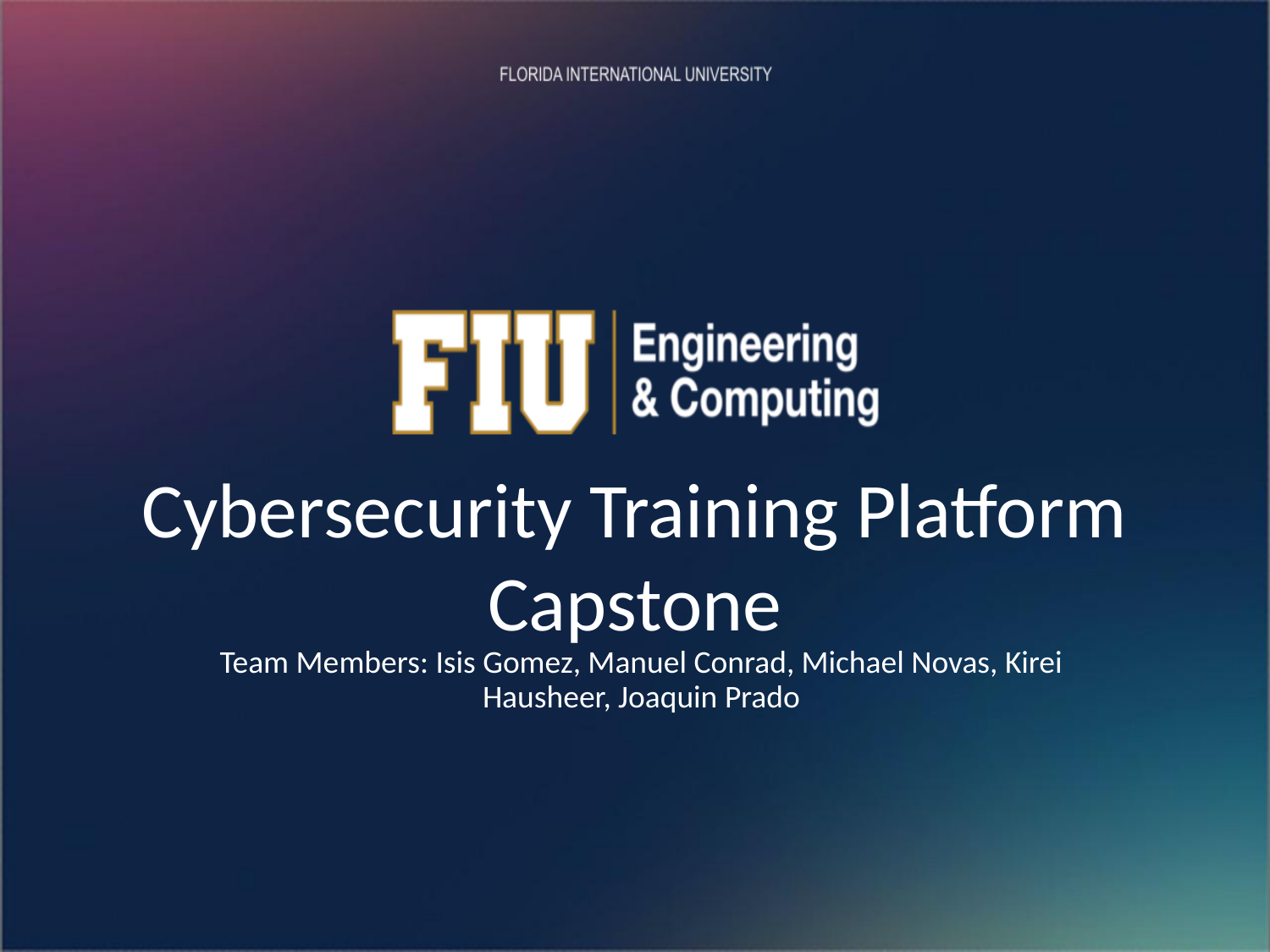

# Cybersecurity Training Platform Capstone
Team Members: Isis Gomez, Manuel Conrad, Michael Novas, Kirei Hausheer, Joaquin Prado